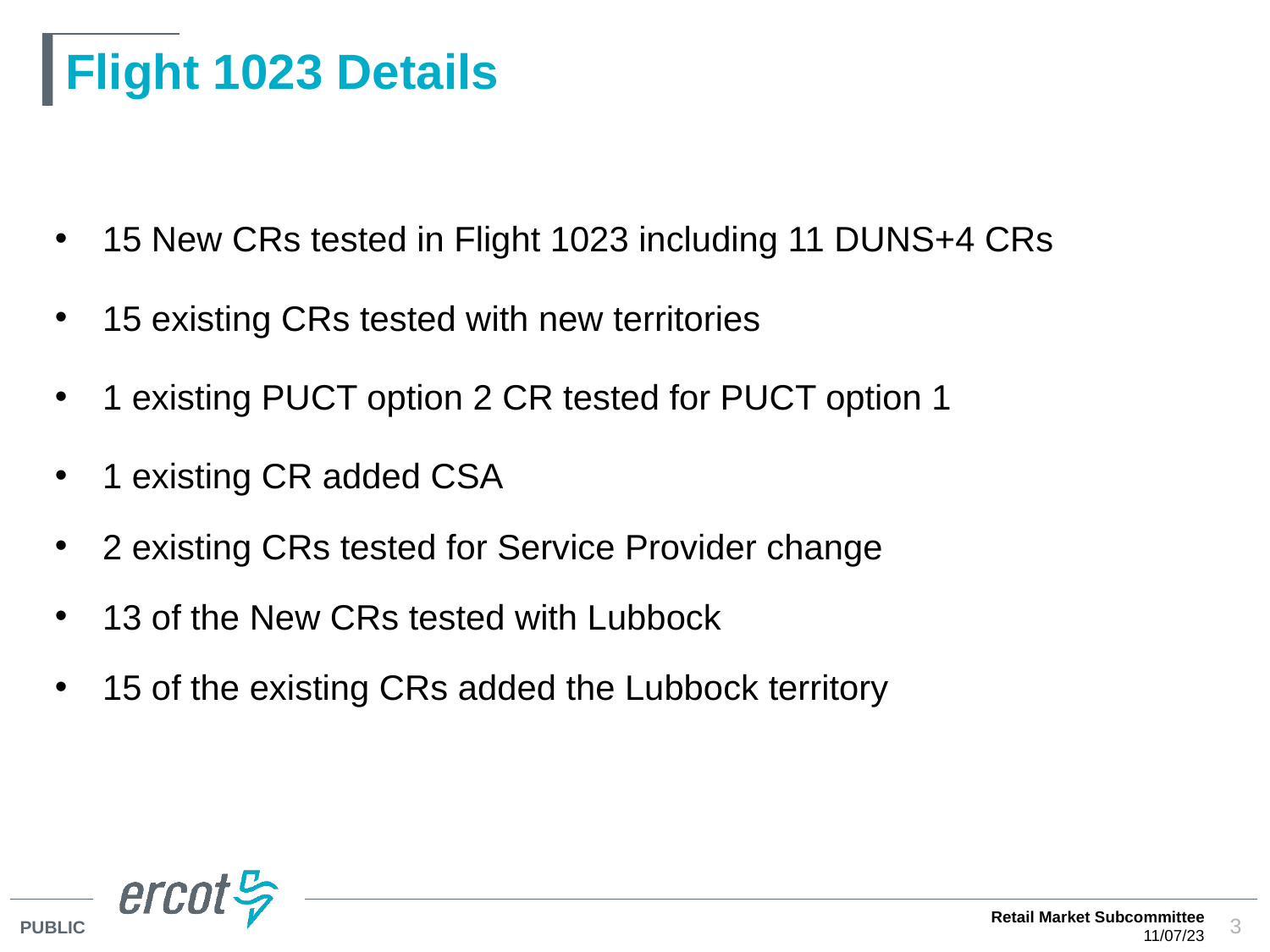

# Flight 1023 Details
15 New CRs tested in Flight 1023 including 11 DUNS+4 CRs
15 existing CRs tested with new territories
1 existing PUCT option 2 CR tested for PUCT option 1
1 existing CR added CSA
2 existing CRs tested for Service Provider change
13 of the New CRs tested with Lubbock
15 of the existing CRs added the Lubbock territory
Retail Market Subcommittee
11/07/23
3